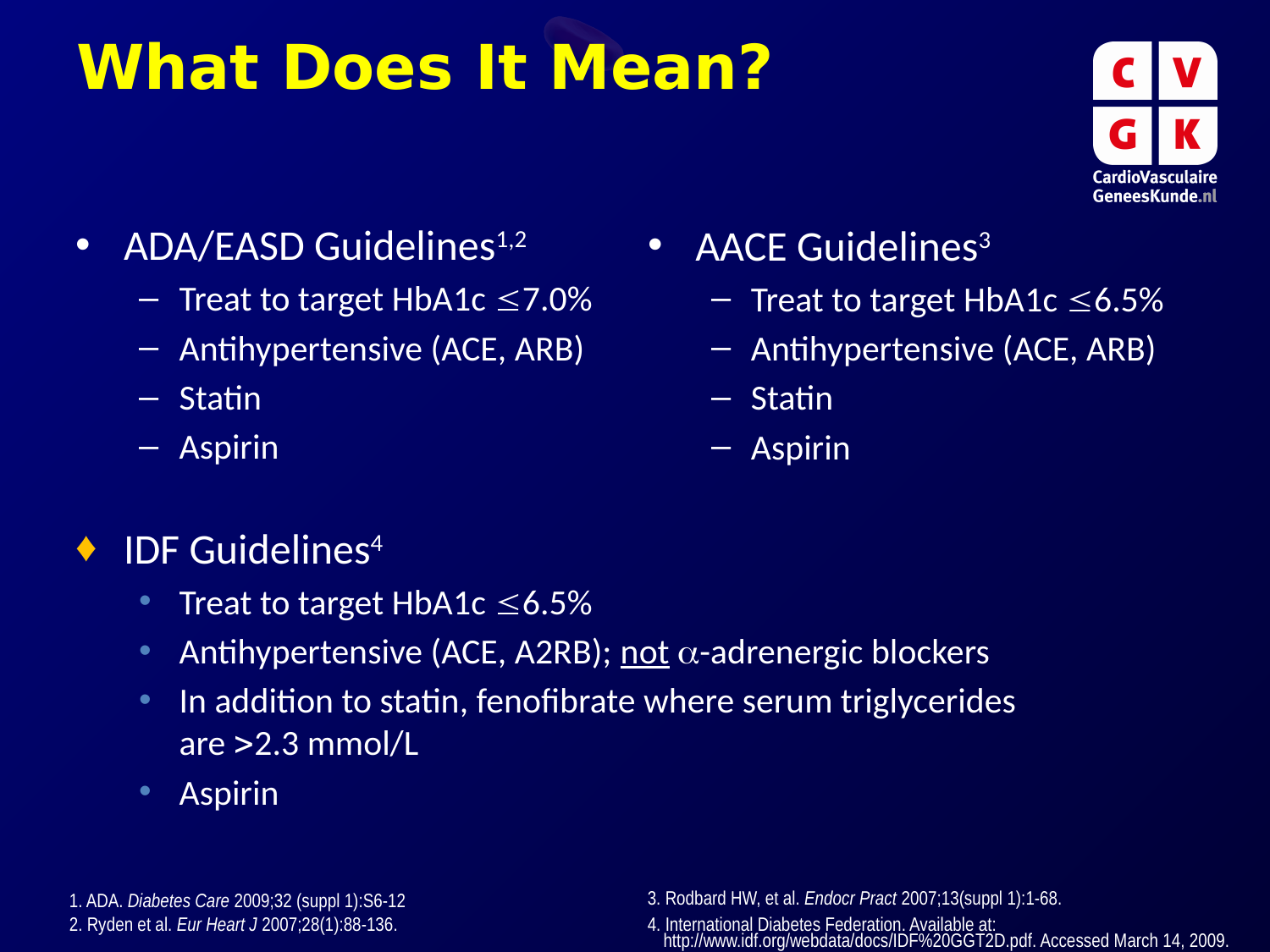

# What Does It Mean?
ADA/EASD Guidelines1,2
Treat to target HbA1c ≤7.0%
Antihypertensive (ACE, ARB)
Statin
Aspirin

AACE Guidelines3
Treat to target HbA1c ≤6.5%
Antihypertensive (ACE, ARB)
Statin
Aspirin

IDF Guidelines4
Treat to target HbA1c ≤6.5%
Antihypertensive (ACE, A2RB); not α-adrenergic blockers
In addition to statin, fenofibrate where serum triglycerides
are >2.3 mmol/L
Aspirin

1. ADA. Diabetes Care 2009;32 (suppl 1):S6-12
2. Ryden et al. Eur Heart J 2007;28(1):88-136.
3. Rodbard HW, et al. Endocr Pract 2007;13(suppl 1):1-68.
4. International Diabetes Federation. Available at:
	http://www.idf.org/webdata/docs/IDF%20GGT2D.pdf. Accessed March 14, 2009.